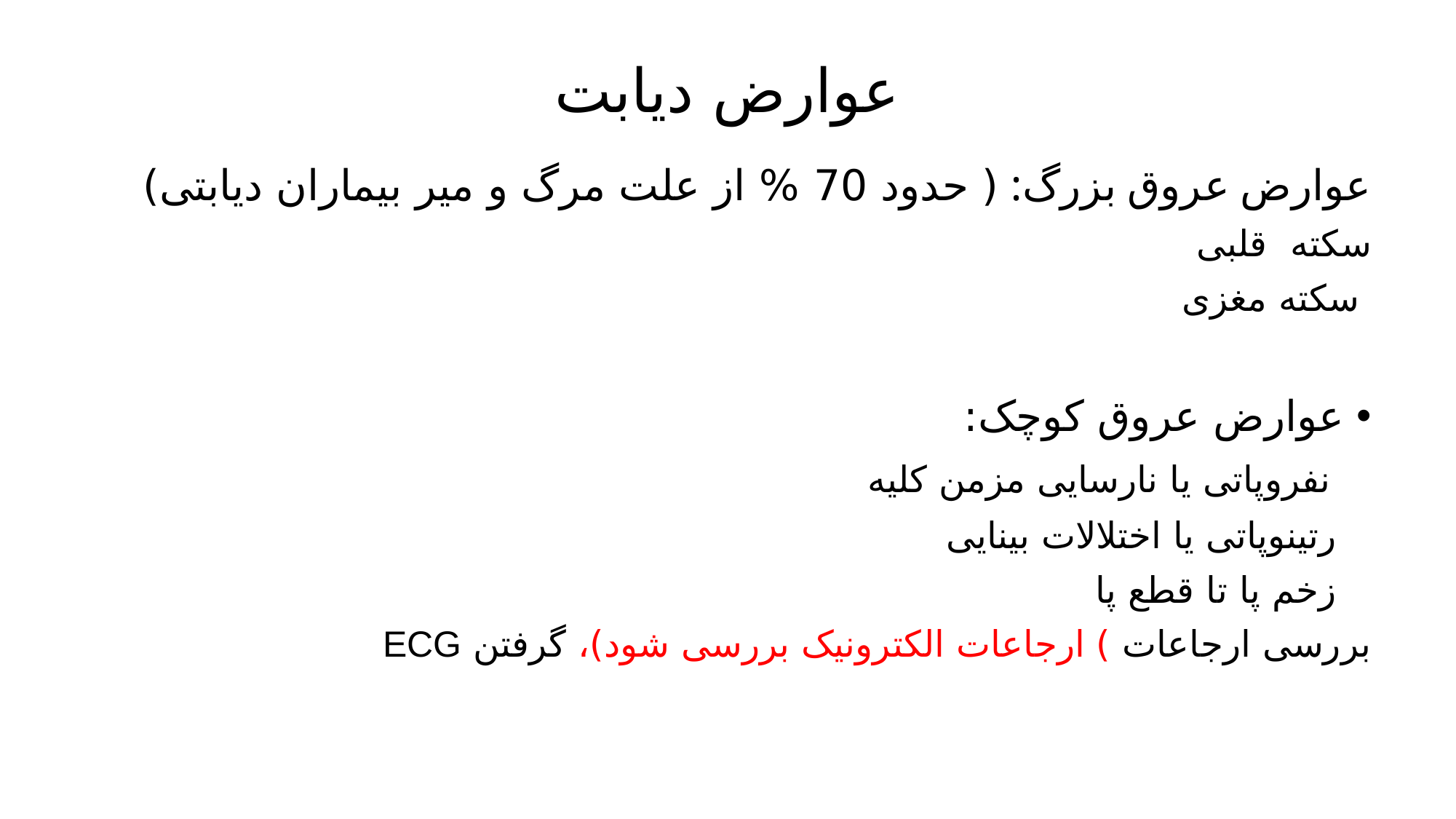

# عوارض دیابت
عوارض عروق بزرگ: ( حدود 70 % از علت مرگ و میر بیماران دیابتی)
سکته  قلبی
 سکته مغزی

عوارض عروق کوچک:
   نفروپاتی یا نارسایی مزمن کلیه
   رتینوپاتی یا اختلالات بینایی
   زخم پا تا قطع پا
بررسی ارجاعات ) ارجاعات الکترونیک بررسی شود)، گرفتن ECG